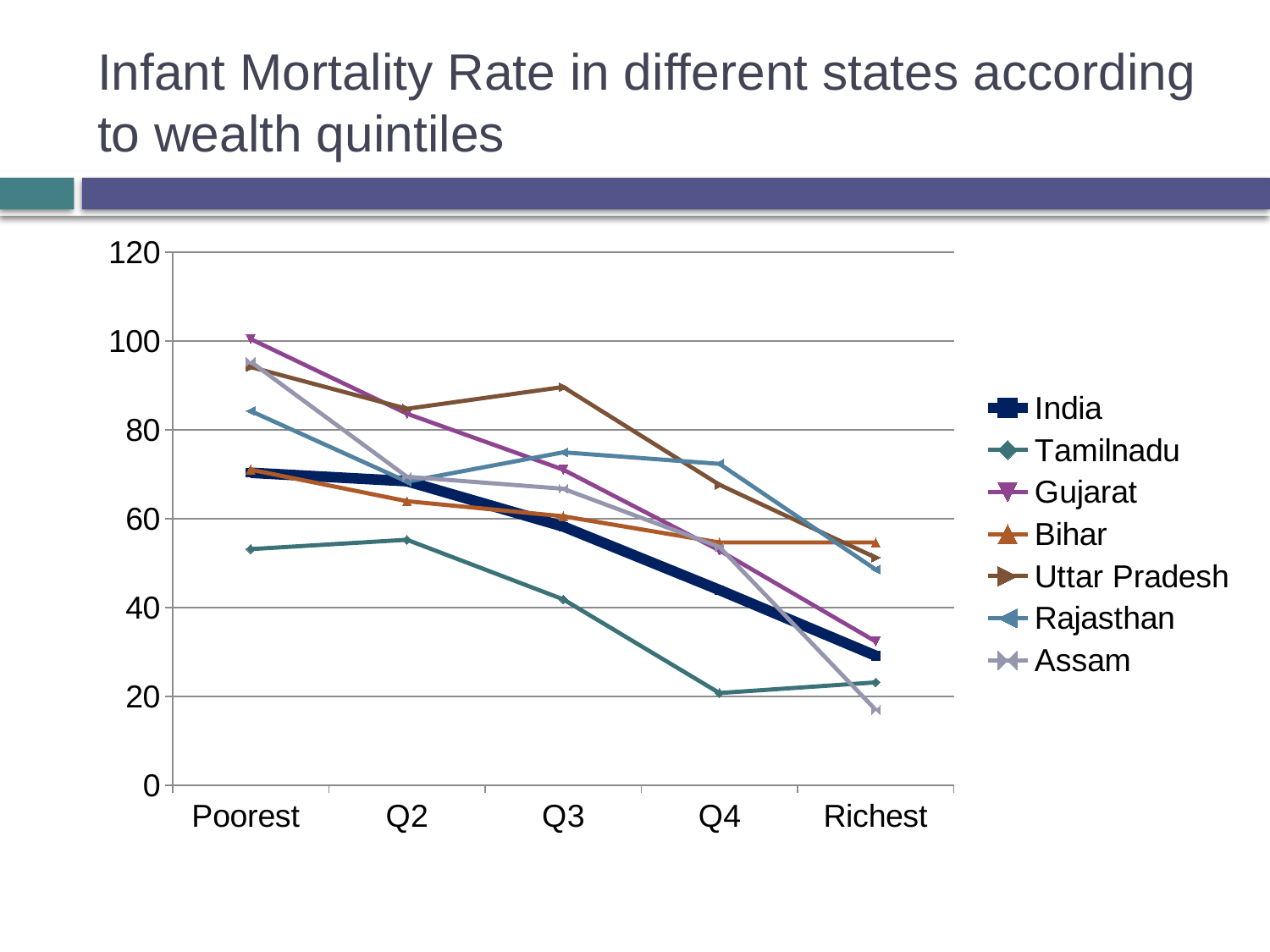

# Infant Mortality Rate in different states according to wealth quintiles

### Chart

| Category | India | Tamilnadu | Gujarat | Bihar | Uttar Pradesh | Rajasthan | Assam |
|---|---|---|---|---|---|---|---|
| Poorest  | 70.4 | 53.2 | 100.5 | 71.1 | 94.2 | 84.3 | 95.4 |
| Q2 | 68.5 | 55.3 | 83.7 | 64.0 | 84.8 | 68.4 | 69.5 |
| Q3 | 58.3 | 41.9 | 71.1 | 60.6 | 89.7 | 75.0 | 66.8 |
| Q4 | 44.0 | 20.8 | 52.9 | 54.7 | 67.7 | 72.4 | 53.7 |
| Richest | 29.2 | 23.2 | 32.4 | 54.7 | 51.3 | 48.6 | 17.0 |